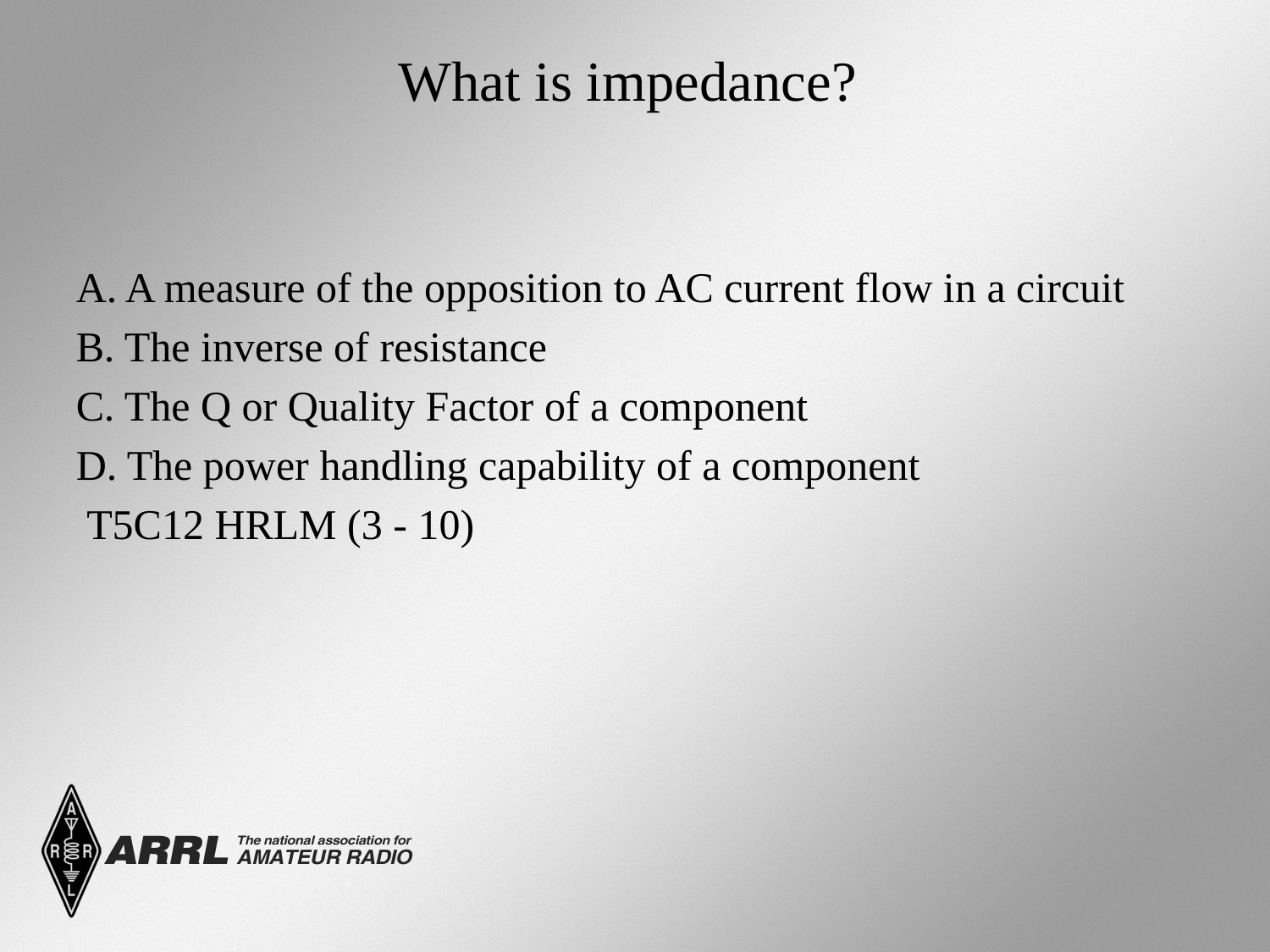

# What is impedance?
A. A measure of the opposition to AC current flow in a circuit
B. The inverse of resistance
C. The Q or Quality Factor of a component
D. The power handling capability of a component
 T5C12 HRLM (3 - 10)